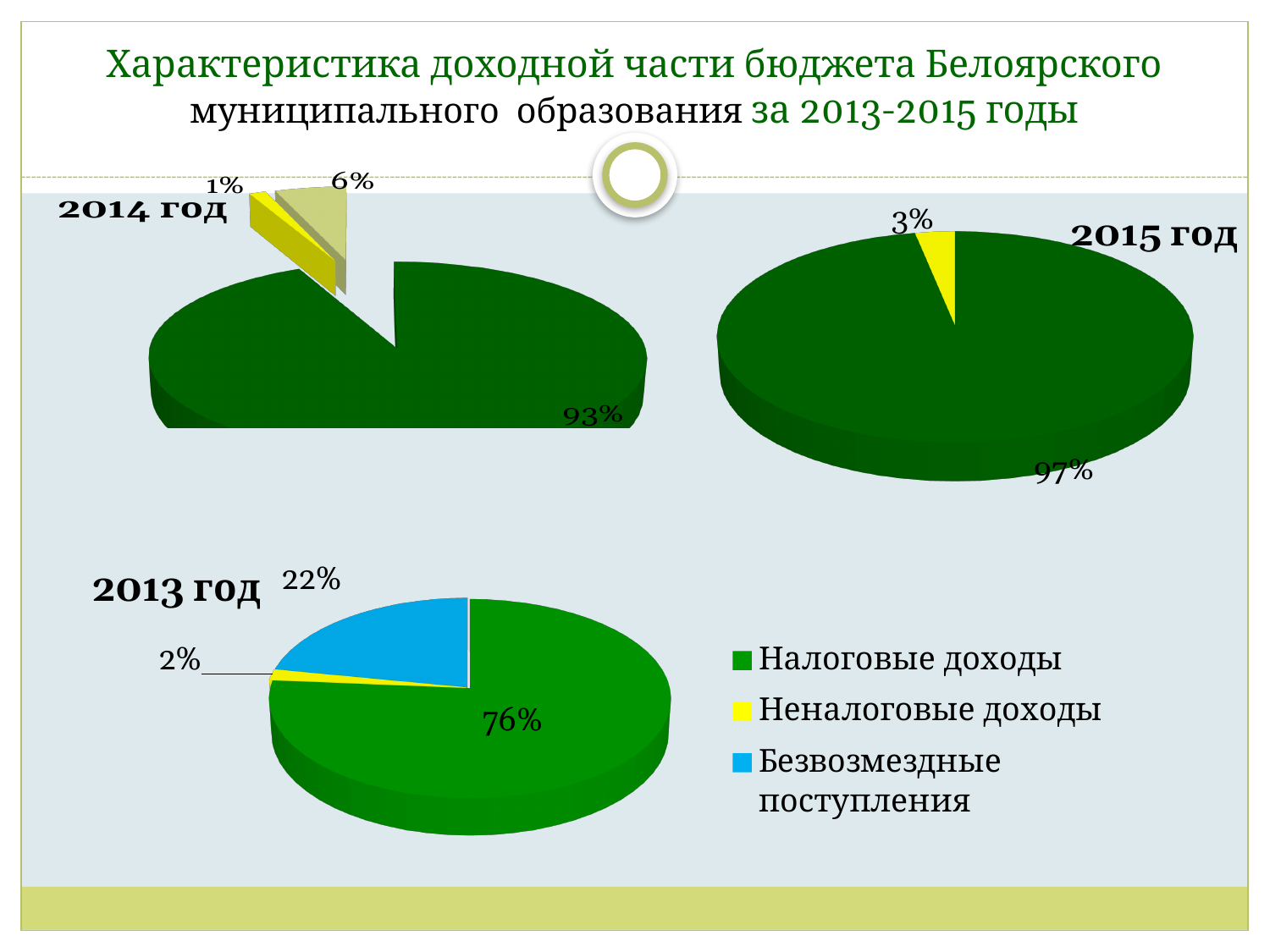

# Характеристика доходной части бюджета Белоярского муниципального  образования за 2013-2015 годы

[unsupported chart]

[unsupported chart]

[unsupported chart]